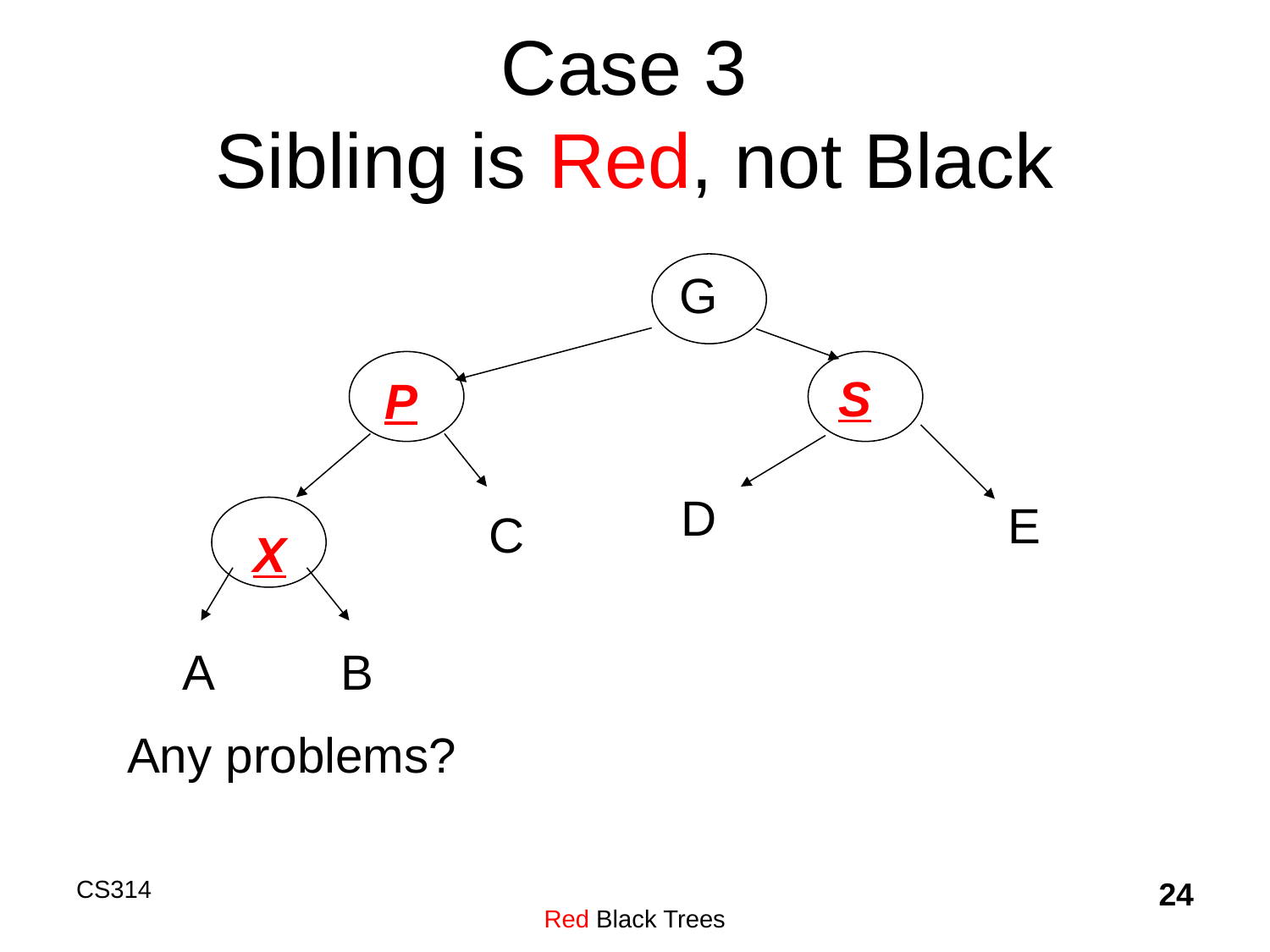

# Case 3 Sibling is Red, not Black

G

S
P

D
E

X
C

A
B
Any problems?
CS314

Red Black Trees
24